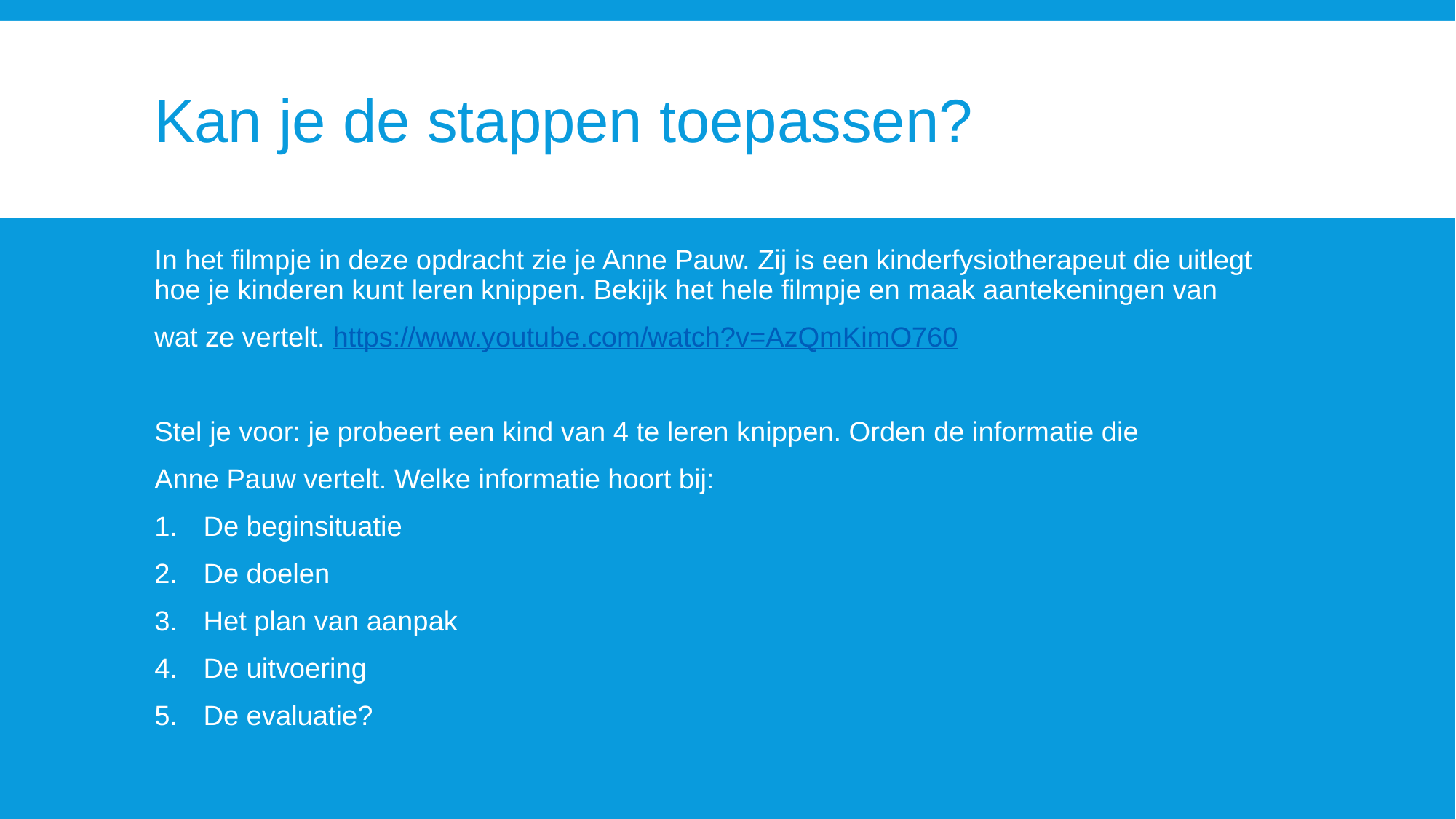

# Kan je de stappen toepassen?
In het filmpje in deze opdracht zie je Anne Pauw. Zij is een kinderfysiotherapeut die uitlegt hoe je kinderen kunt leren knippen. Bekijk het hele filmpje en maak aantekeningen van
wat ze vertelt. https://www.youtube.com/watch?v=AzQmKimO760

Stel je voor: je probeert een kind van 4 te leren knippen. Orden de informatie die
Anne Pauw vertelt. Welke informatie hoort bij:
De beginsituatie
De doelen
Het plan van aanpak
De uitvoering
De evaluatie?